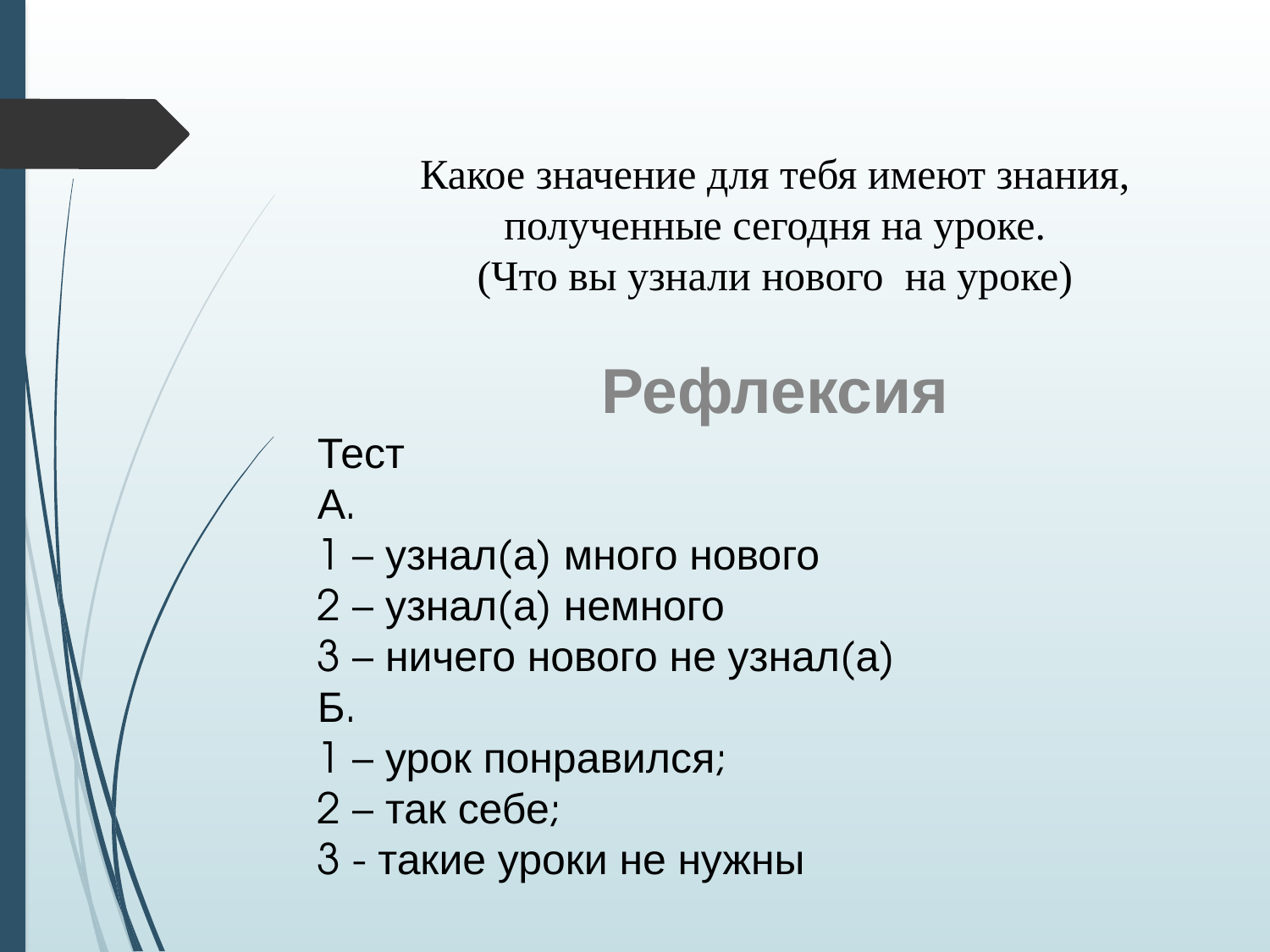

Какое значение для тебя имеют знания, полученные сегодня на уроке.
(Что вы узнали нового  на уроке)

Рефлексия
Тест
А.
1 – узнал(а) много нового
2 – узнал(а) немного
3 – ничего нового не узнал(а)
Б.
1 – урок понравился;
2 – так себе;
3 - такие уроки не нужны